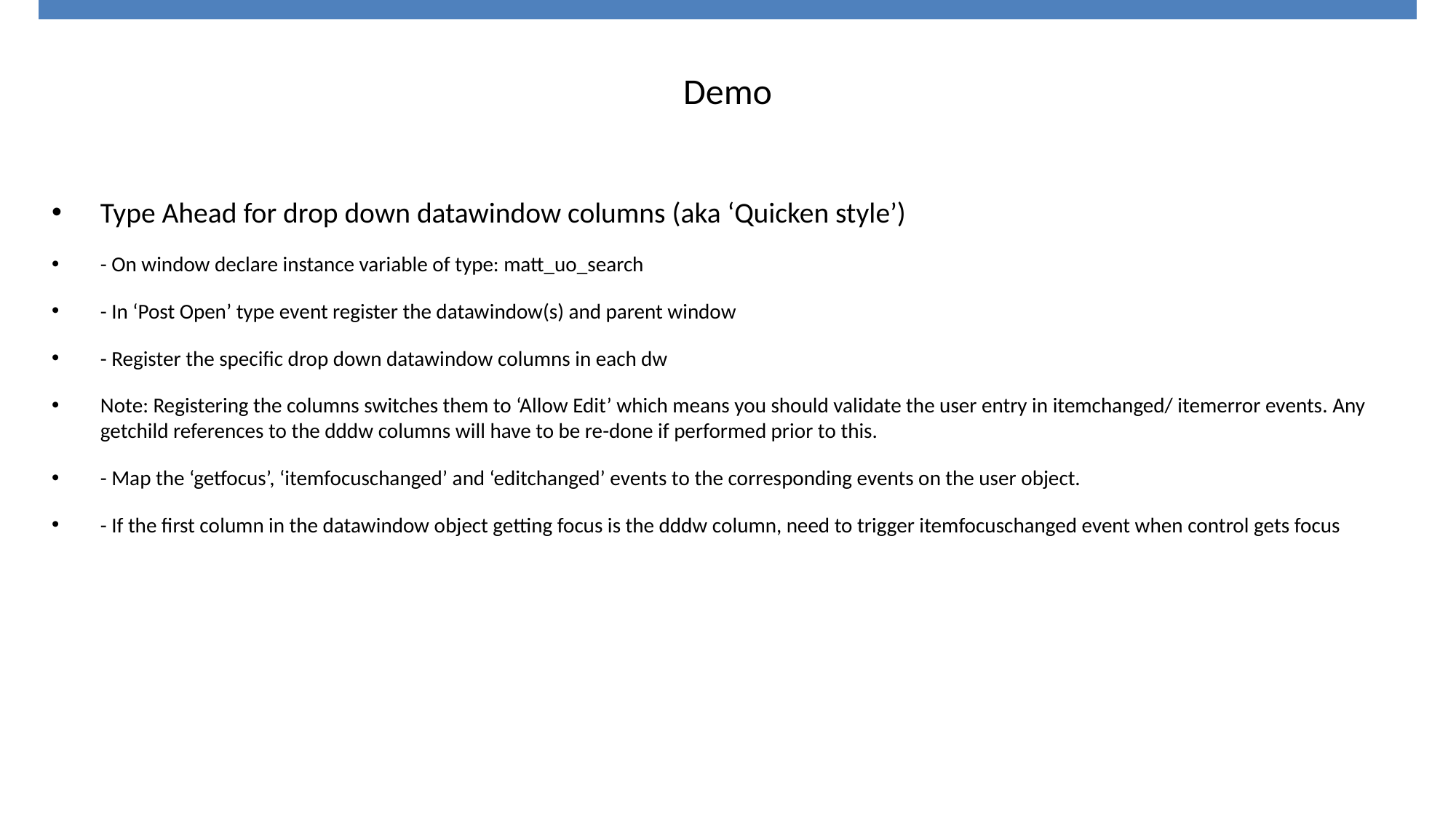

# Demo
Type Ahead for drop down datawindow columns (aka ‘Quicken style’)
- On window declare instance variable of type: matt_uo_search
- In ‘Post Open’ type event register the datawindow(s) and parent window
- Register the specific drop down datawindow columns in each dw
Note: Registering the columns switches them to ‘Allow Edit’ which means you should validate the user entry in itemchanged/ itemerror events. Any getchild references to the dddw columns will have to be re-done if performed prior to this.
- Map the ‘getfocus’, ‘itemfocuschanged’ and ‘editchanged’ events to the corresponding events on the user object.
- If the first column in the datawindow object getting focus is the dddw column, need to trigger itemfocuschanged event when control gets focus